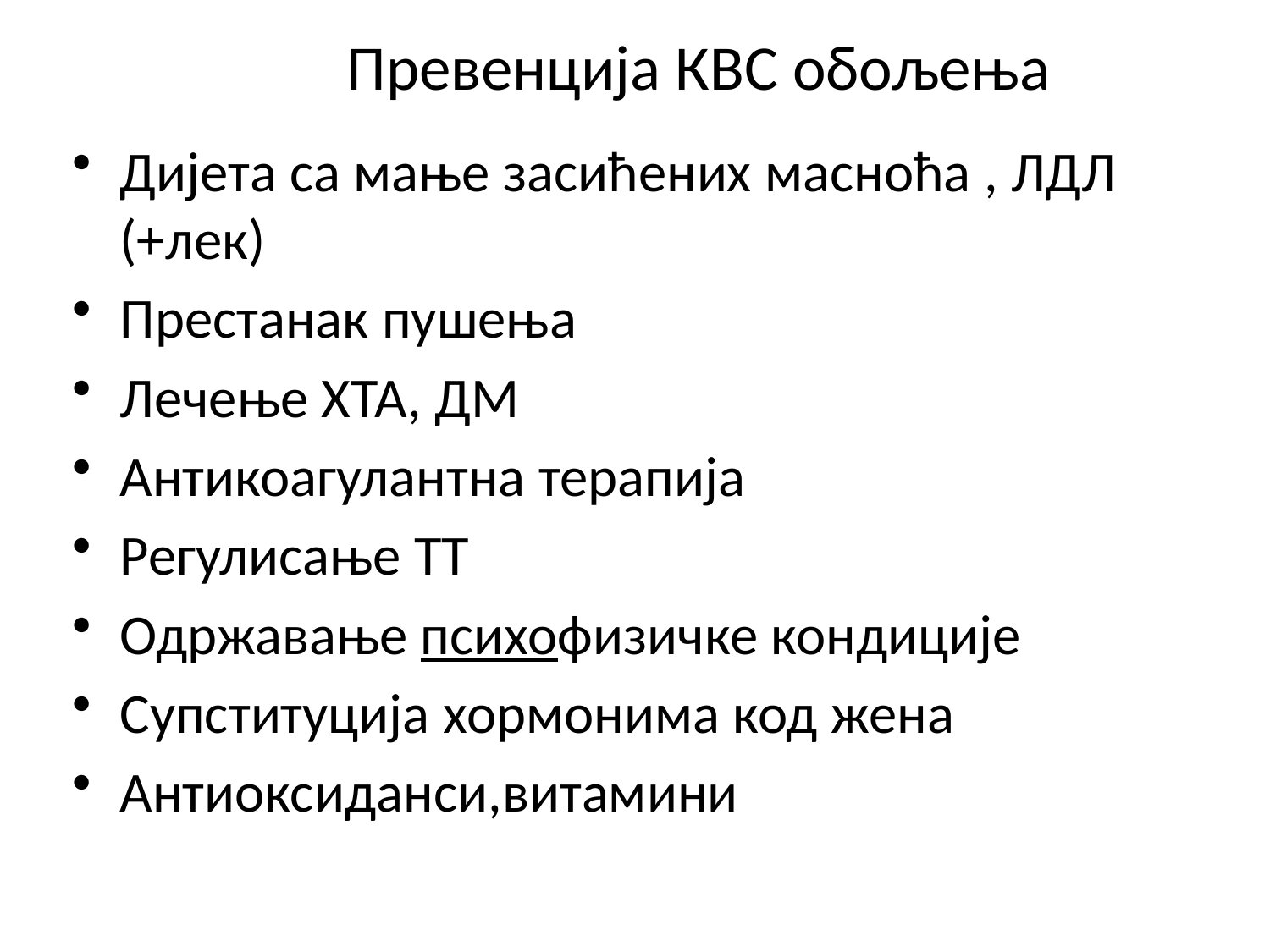

# Превенција КВС обољења
Дијета са мање засићених масноћа , ЛДЛ (+лек)
Престанак пушења
Лечење ХТА, ДМ
Антикоагулантна терапија
Регулисање ТТ
Одржавање психофизичке кондиције
Супституција хормонима код жена
Антиоксиданси,витамини